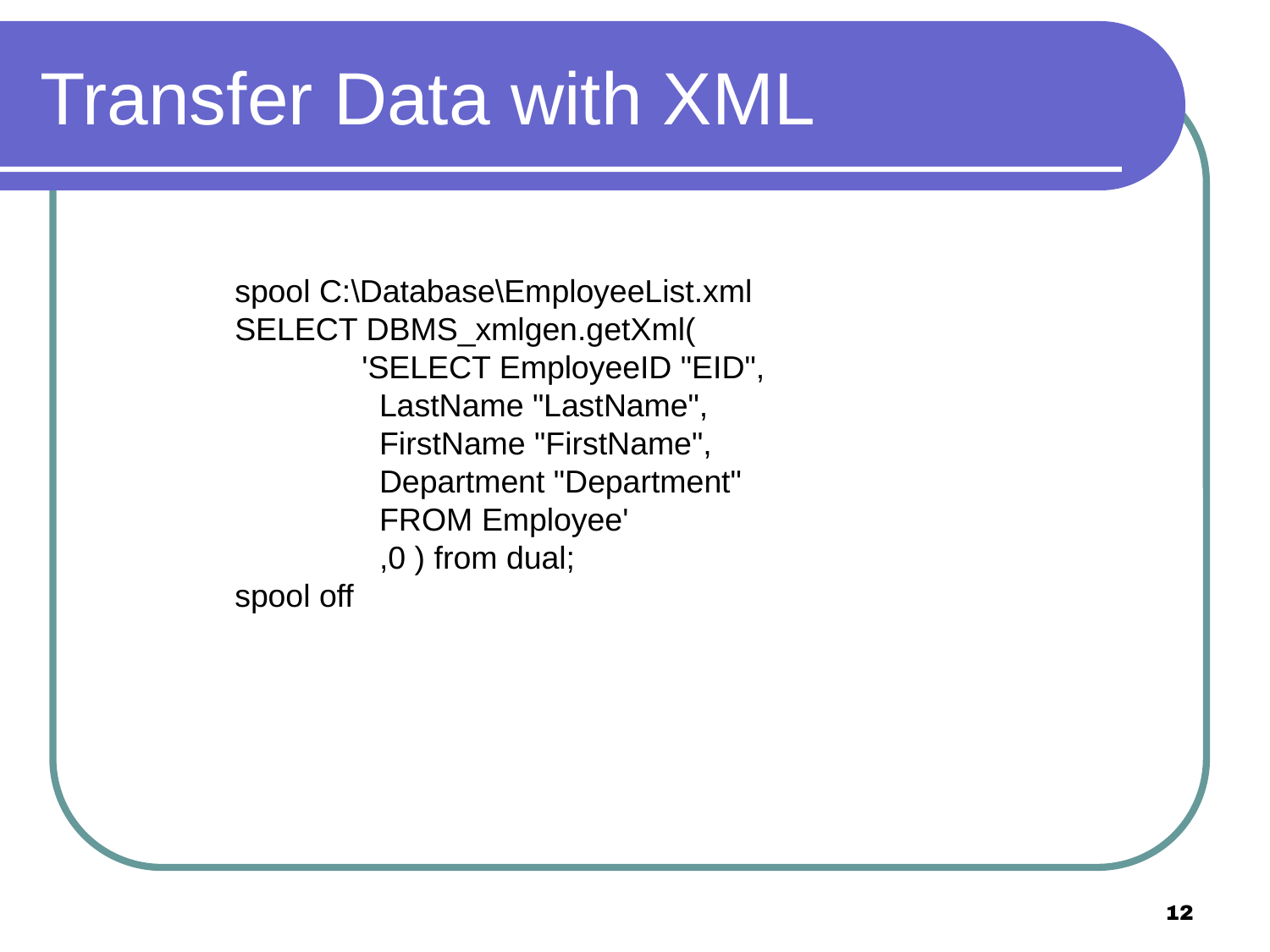

# Transfer Data with XML
spool C:\Database\EmployeeList.xml
SELECT DBMS_xmlgen.getXml(
	'SELECT EmployeeID "EID",
	  LastName "LastName",
	  FirstName "FirstName",
	  Department "Department"
	  FROM Employee'
	  ,0 ) from dual;
spool off
12